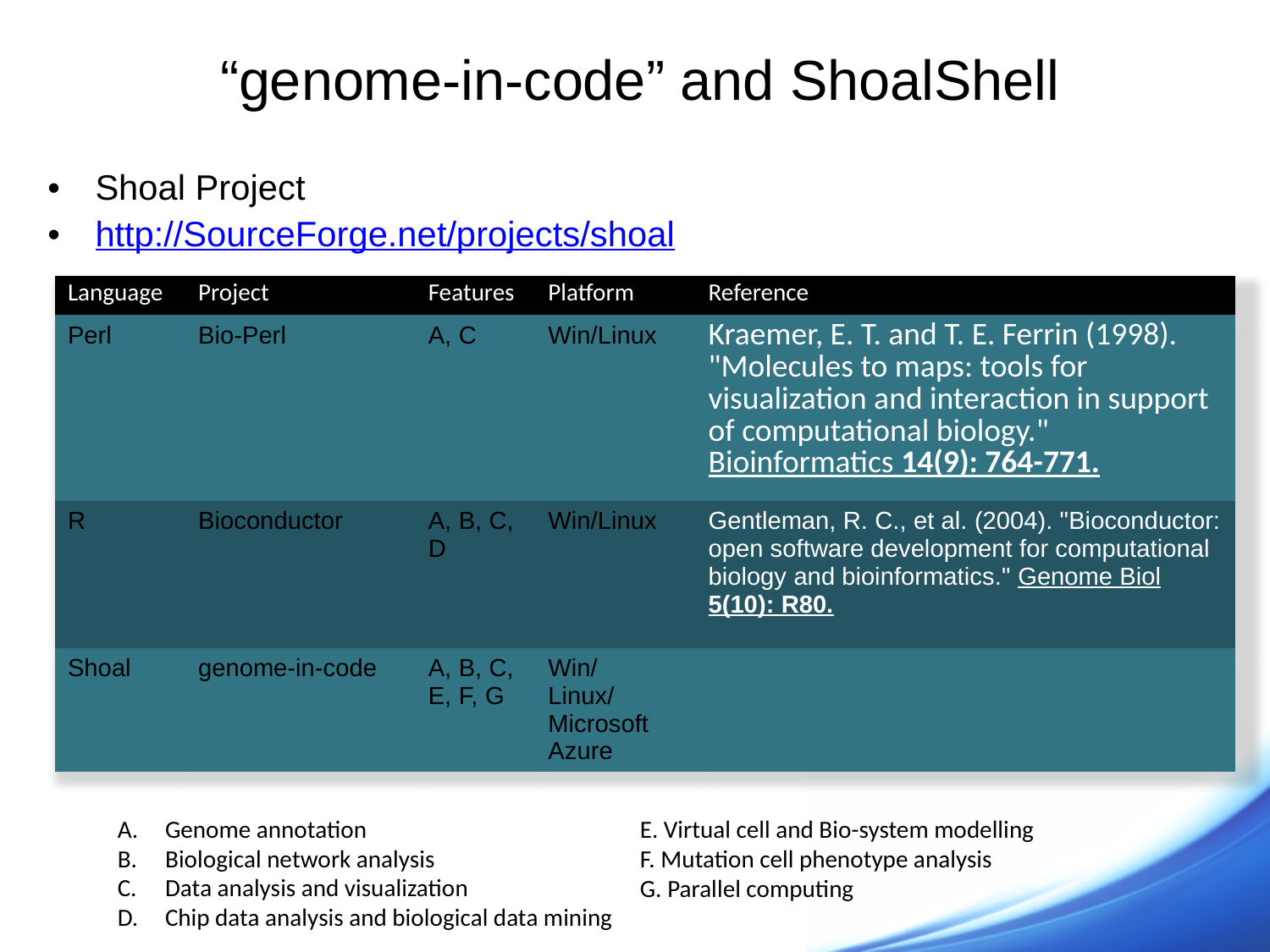

# “genome-in-code” and ShoalShell
Shoal Project
http://SourceForge.net/projects/shoal
| Language | Project | Features | Platform | Reference |
| --- | --- | --- | --- | --- |
| Perl | Bio-Perl | A, C | Win/Linux | Kraemer, E. T. and T. E. Ferrin (1998). "Molecules to maps: tools for visualization and interaction in support of computational biology." Bioinformatics 14(9): 764-771. |
| R | Bioconductor | A, B, C, D | Win/Linux | Gentleman, R. C., et al. (2004). "Bioconductor: open software development for computational biology and bioinformatics." Genome Biol 5(10): R80. |
| Shoal | genome-in-code | A, B, C, E, F, G | Win/Linux/Microsoft Azure |  |
Genome annotation
Biological network analysis
Data analysis and visualization
Chip data analysis and biological data mining
E. Virtual cell and Bio-system modelling
F. Mutation cell phenotype analysis
G. Parallel computing